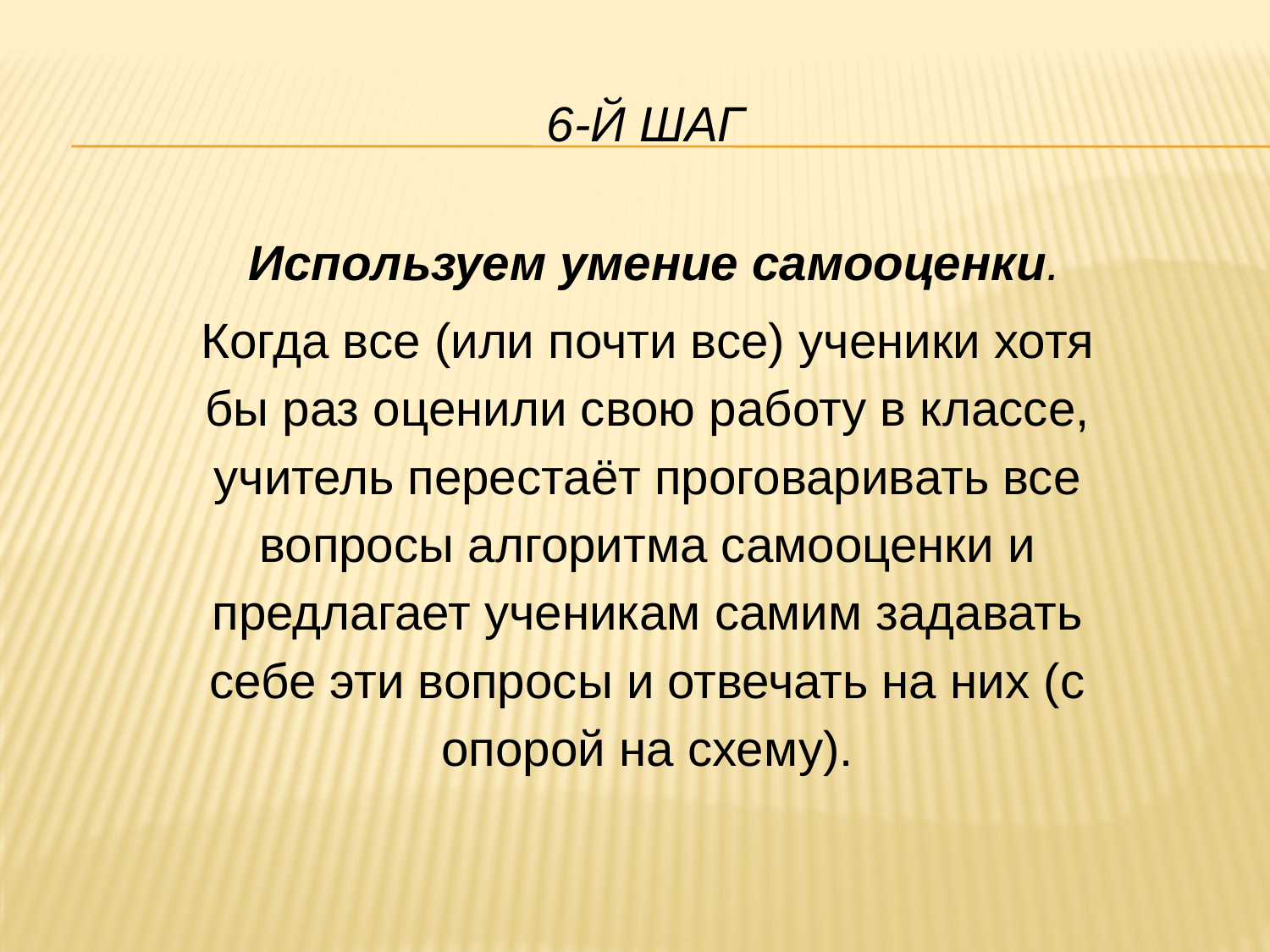

# 6-й шаг
 Используем умение самооценки.
Когда все (или почти все) ученики хотя бы раз оценили свою работу в классе, учитель перестаёт проговаривать все вопросы алгоритма самооценки и предлагает ученикам самим задавать себе эти вопросы и отвечать на них (с опорой на схему).